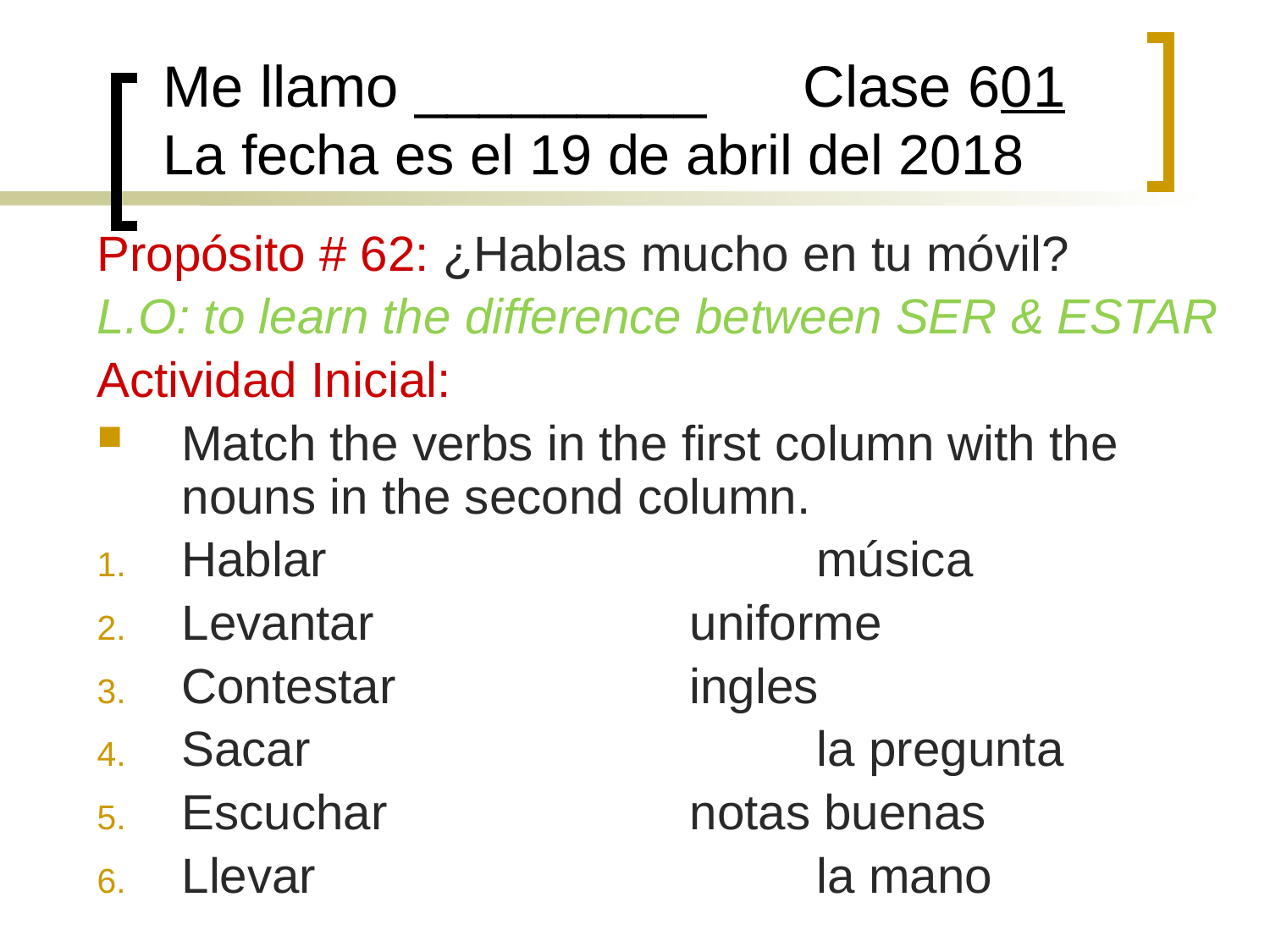

Me llamo _________      Clase 601
La fecha es el 19 de abril del 2018
Propósito # 62: ¿Hablas mucho en tu móvil?
L.O: to learn the difference between SER & ESTAR
Actividad Inicial:
Match the verbs in the first column with the nouns in the second column.
Hablar				música
Levantar			uniforme
Contestar			ingles
Sacar				la pregunta
Escuchar			notas buenas
Llevar				la mano